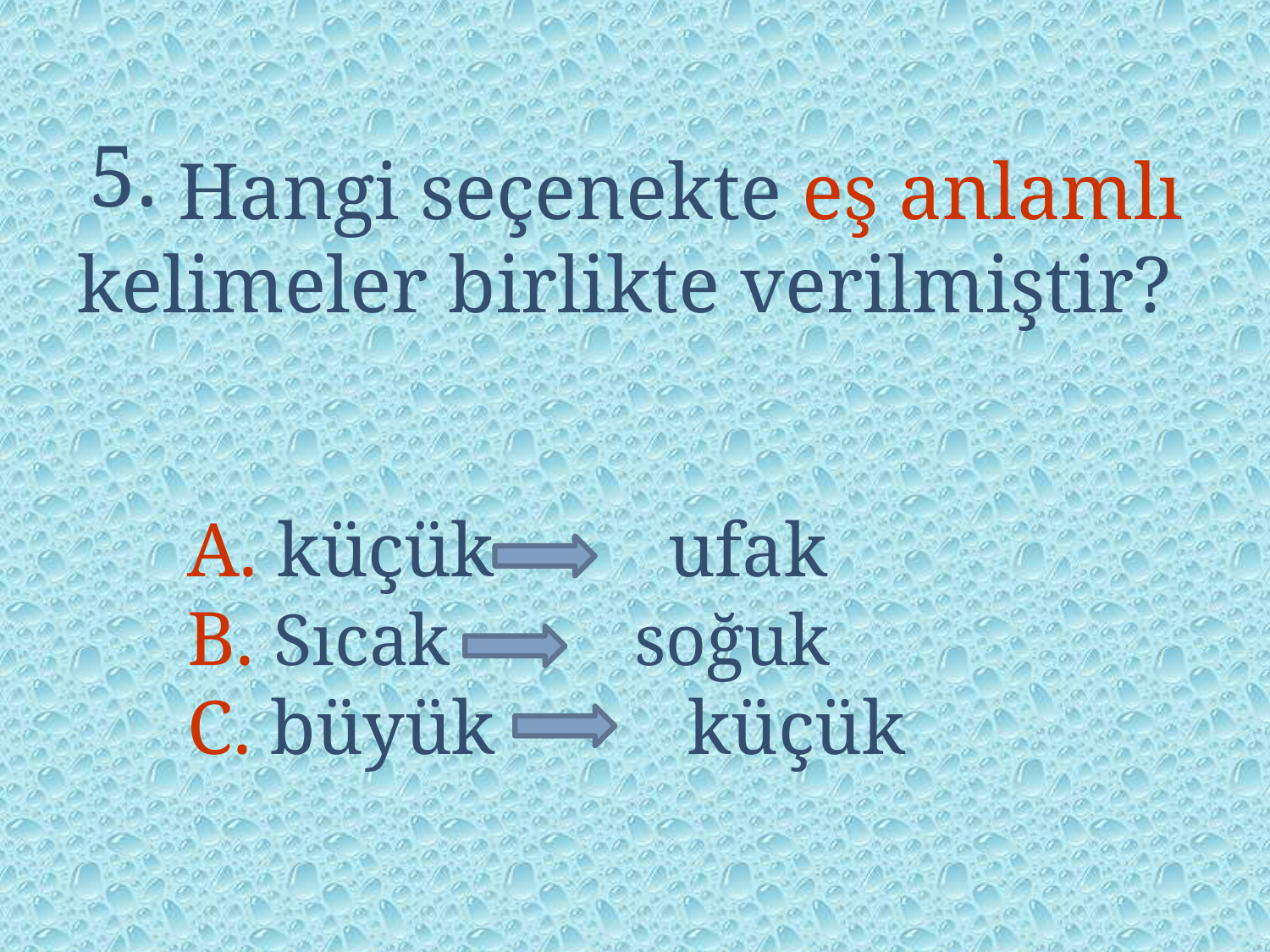

5.
     Hangi seçenekte eş anlamlı kelimeler birlikte verilmiştir?
A. küçük         ufak
B. Sıcak          soğuk
C. büyük          küçük